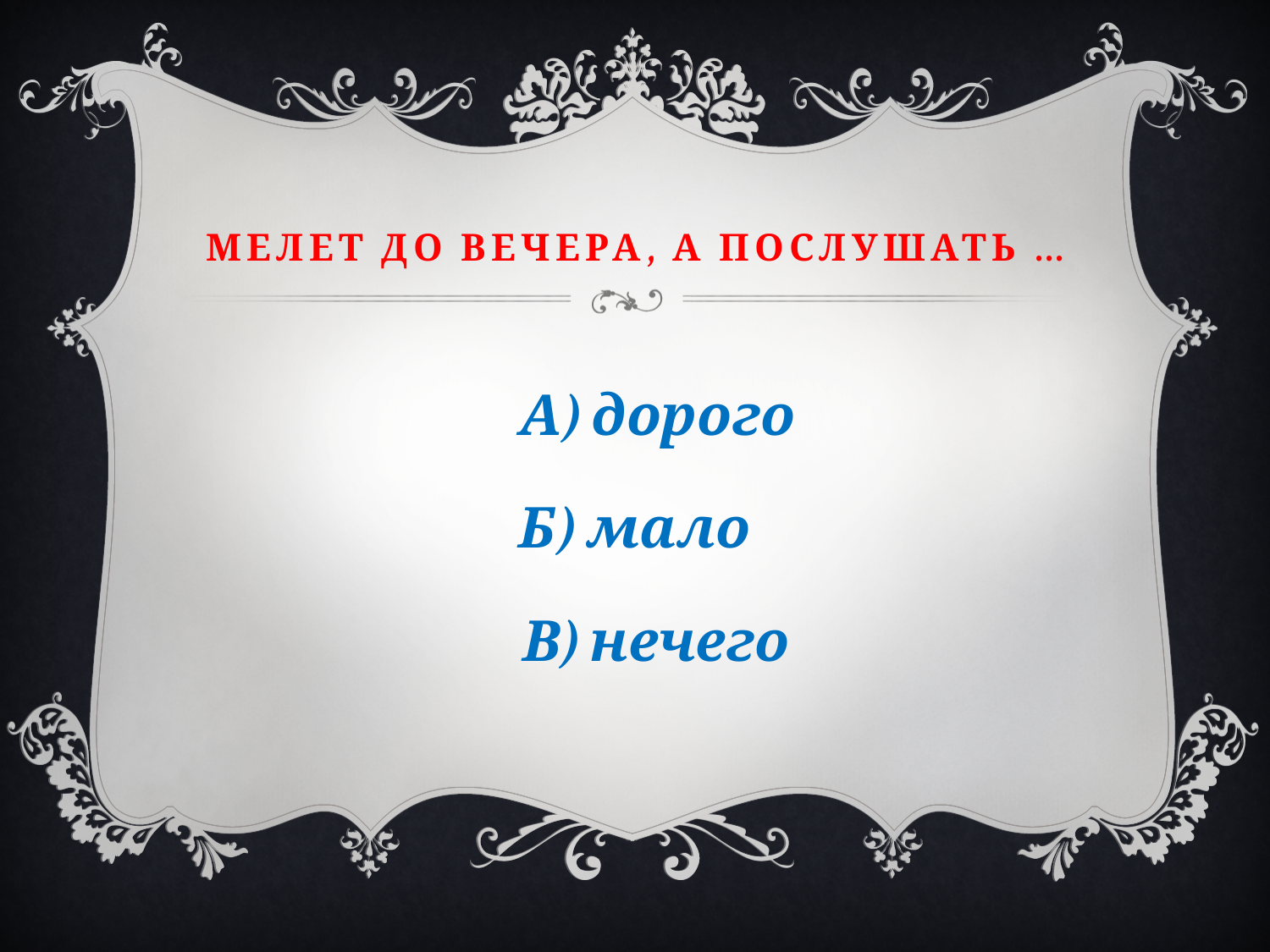

# Мелет до вечера, а послушать …
    А) дорого
Б) мало
    В) нечего